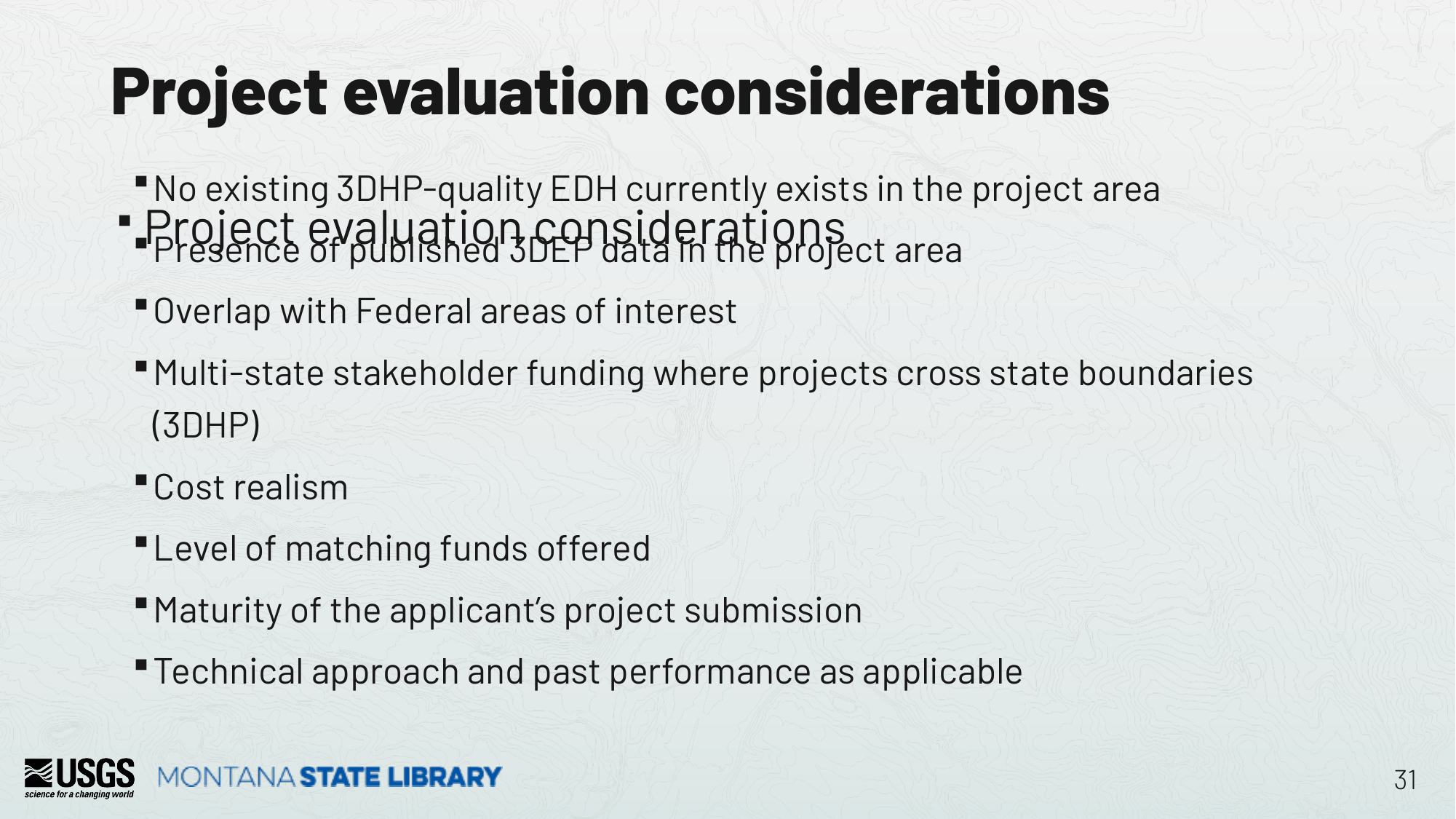

# Project evaluation considerations
No existing 3DHP-quality EDH currently exists in the project area
Presence of published 3DEP data in the project area
Overlap with Federal areas of interest
Multi-state stakeholder funding where projects cross state boundaries (3DHP)
Cost realism
Level of matching funds offered
Maturity of the applicant’s project submission
Technical approach and past performance as applicable
Project evaluation considerations